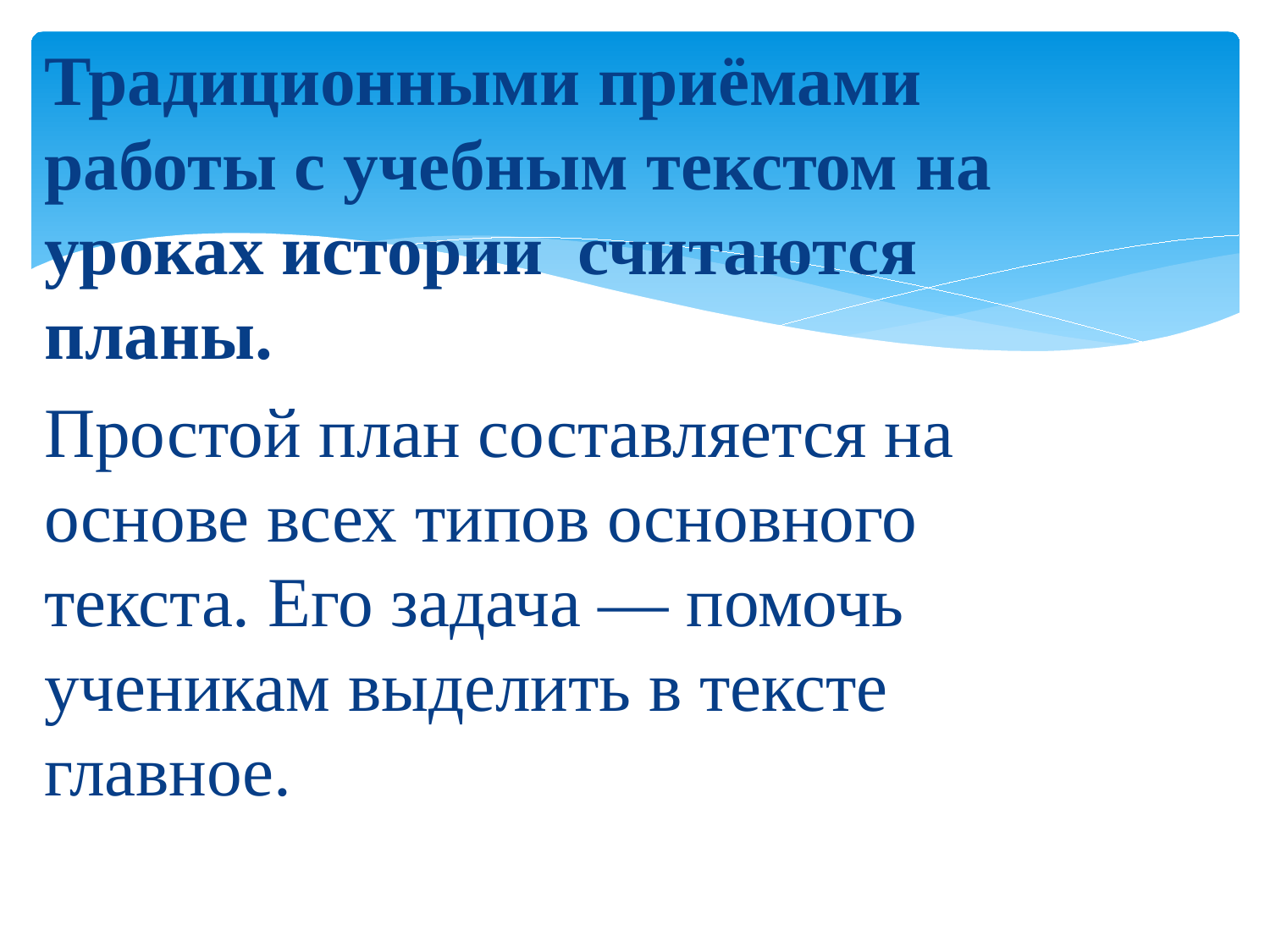

Традиционными приёмами работы с учебным текстом на уроках истории  считаются планы.
Простой план составляется на основе всех типов основного текста. Его задача — помочь ученикам выделить в тексте главное.